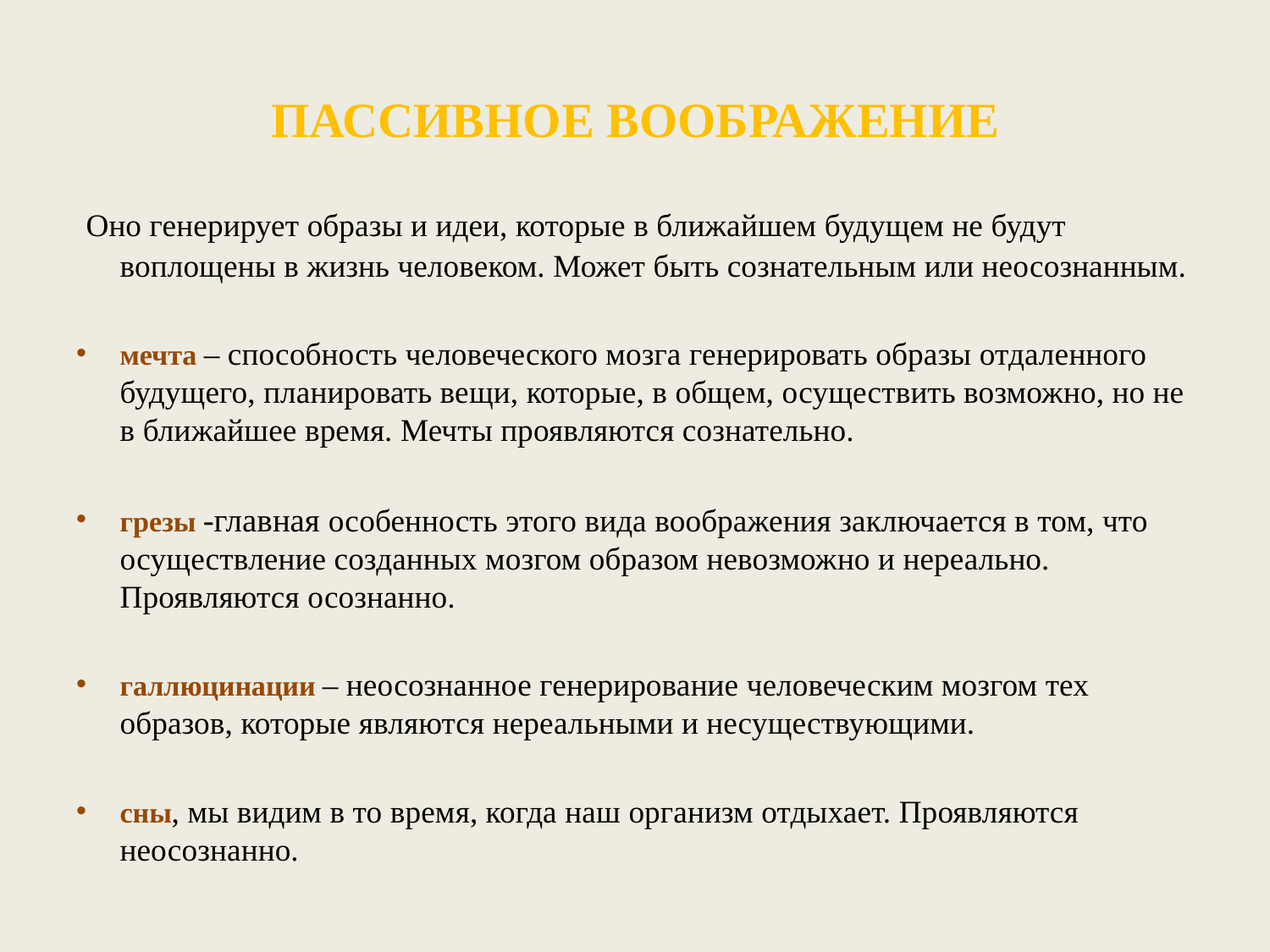

# Пассивное воображение
 Оно генерирует образы и идеи, которые в ближайшем будущем не будут воплощены в жизнь человеком. Может быть сознательным или неосознанным.

мечта – способность человеческого мозга генерировать образы отдаленного будущего, планировать вещи, которые, в общем, осуществить возможно, но не в ближайшее время. Мечты проявляются сознательно.

грезы -главная особенность этого вида воображения заключается в том, что осуществление созданных мозгом образом невозможно и нереально. Проявляются осознанно.

галлюцинации – неосознанное генерирование человеческим мозгом тех образов, которые являются нереальными и несуществующими.

сны, мы видим в то время, когда наш организм отдыхает. Проявляются неосознанно.